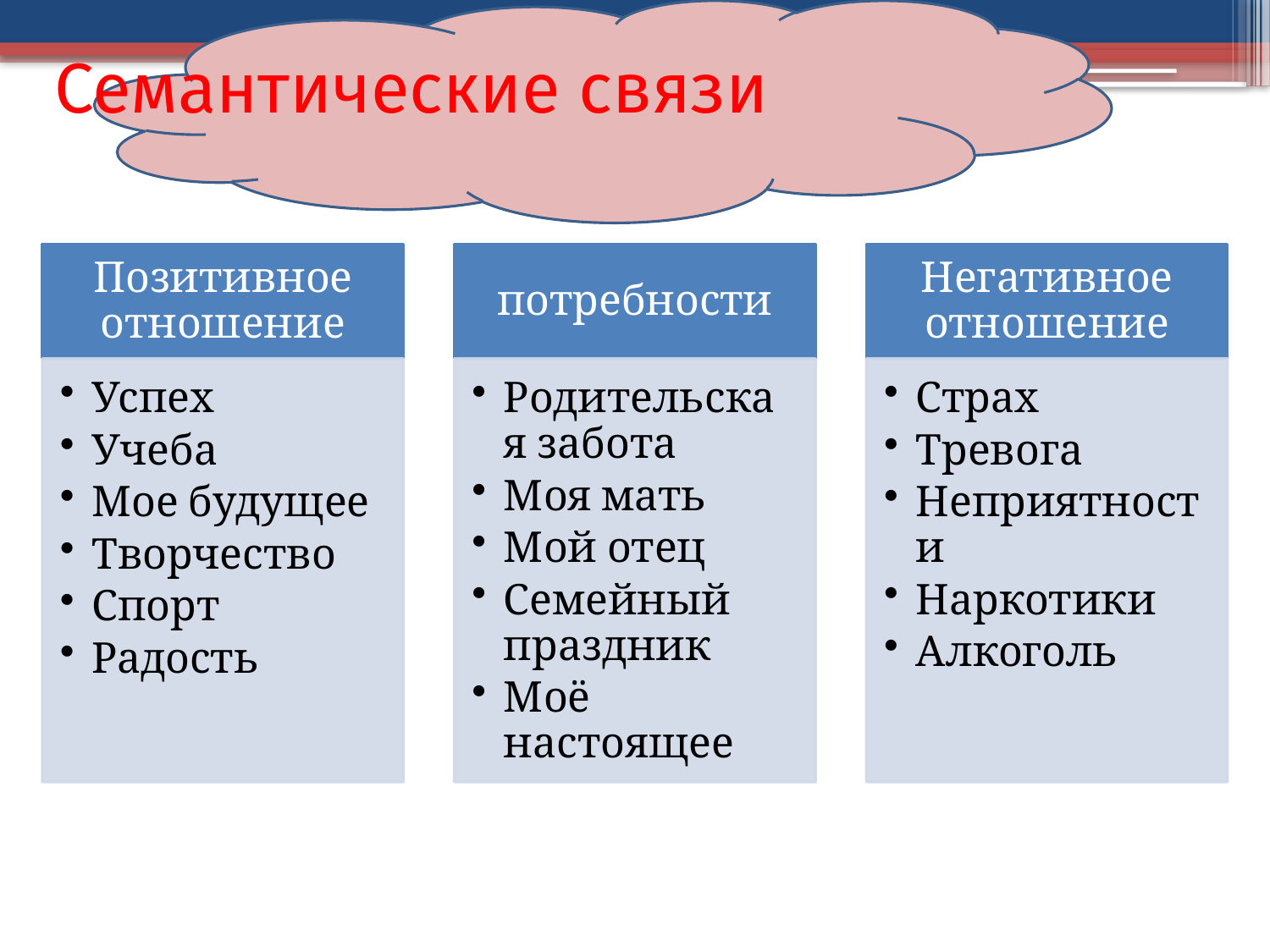

# Семантические связи
Позитивное отношение
Успех
Учеба
Мое будущее
Творчество
Спорт
Радость
потребности
Родительская забота
Моя мать
Мой отец
Семейный праздник
Моё настоящее
Негативное отношение
Страх
Тревога
Неприятности
Наркотики
Алкоголь